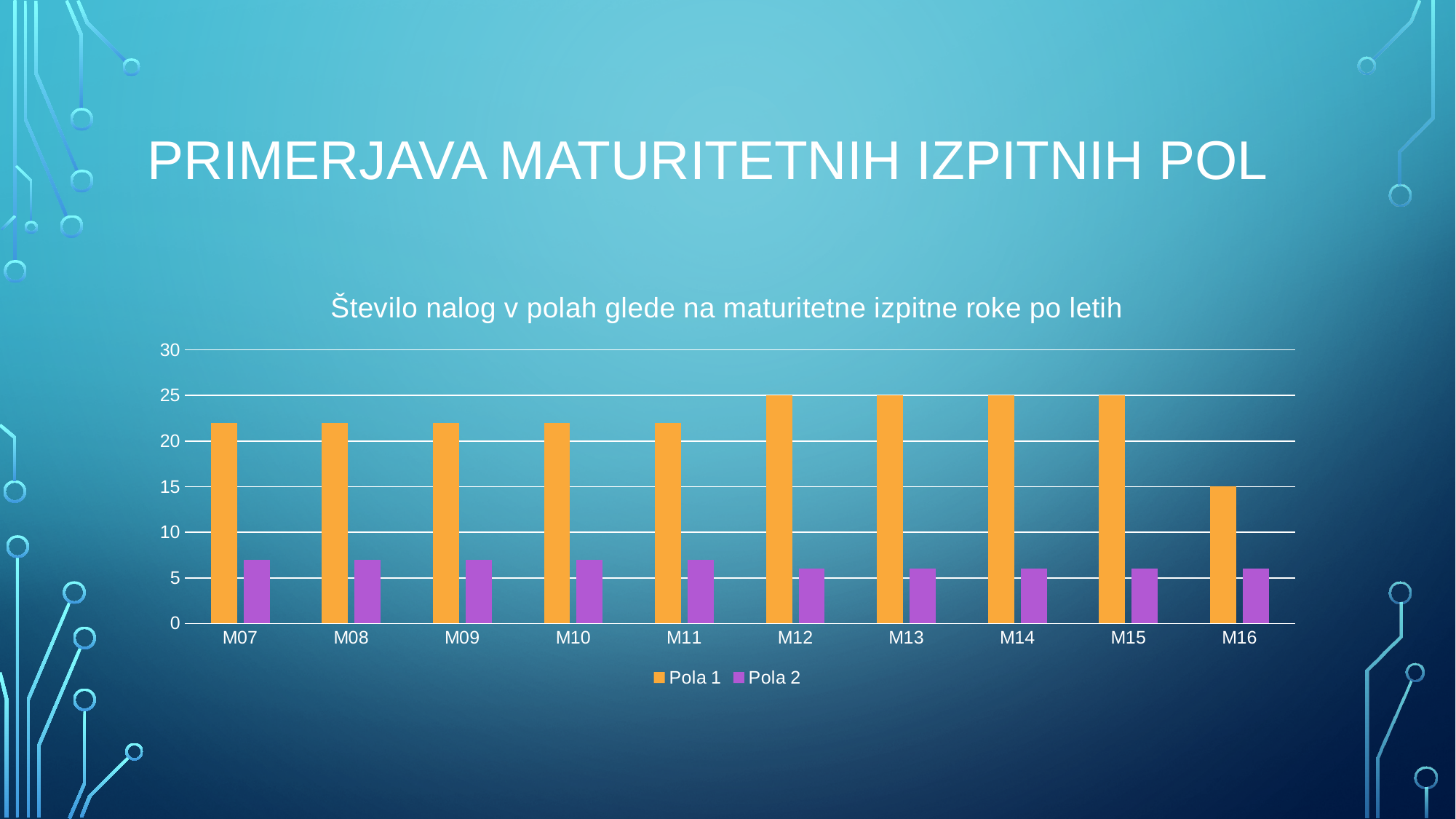

# Primerjava Maturitetnih izpitnih pol

### Chart: Število nalog v polah glede na maturitetne izpitne roke po letih

| Category | Pola 1 | Pola 2 |
|---|---|---|
| M07 | 22.0 | 7.0 |
| M08 | 22.0 | 7.0 |
| M09 | 22.0 | 7.0 |
| M10 | 22.0 | 7.0 |
| M11 | 22.0 | 7.0 |
| M12 | 25.0 | 6.0 |
| M13 | 25.0 | 6.0 |
| M14 | 25.0 | 6.0 |
| M15 | 25.0 | 6.0 |
| M16 | 15.0 | 6.0 |